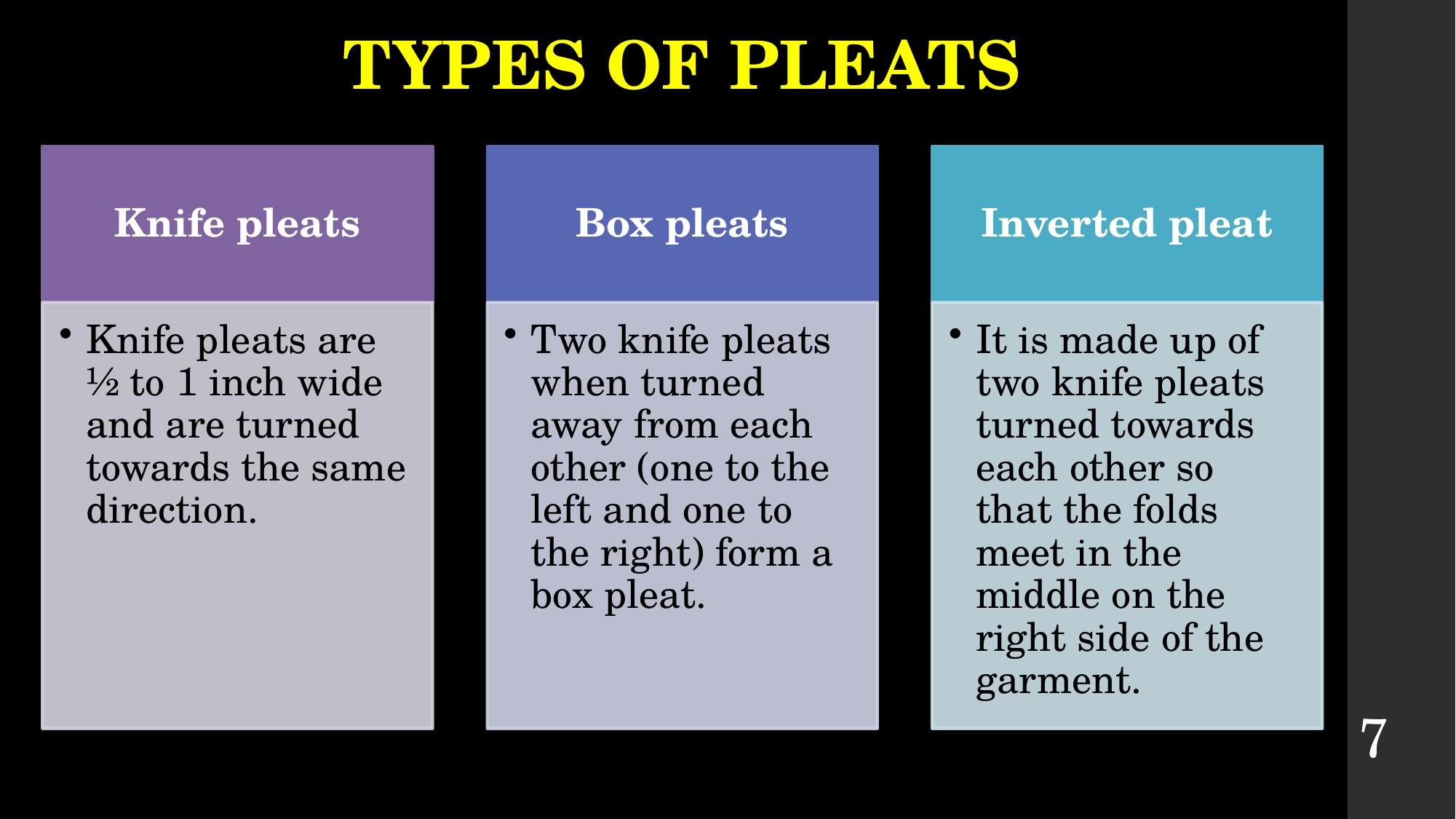

# TYPES OF PLEATS
Knife pleats
Knife pleats are ½ to 1 inch wide and are turned towards the same direction.
Box pleats
Two knife pleats when turned away from each other (one to the left and one to the right) form a box pleat.
Inverted pleat
It is made up of two knife pleats turned towards each other so that the folds meet in the middle on the right side of the garment.
7